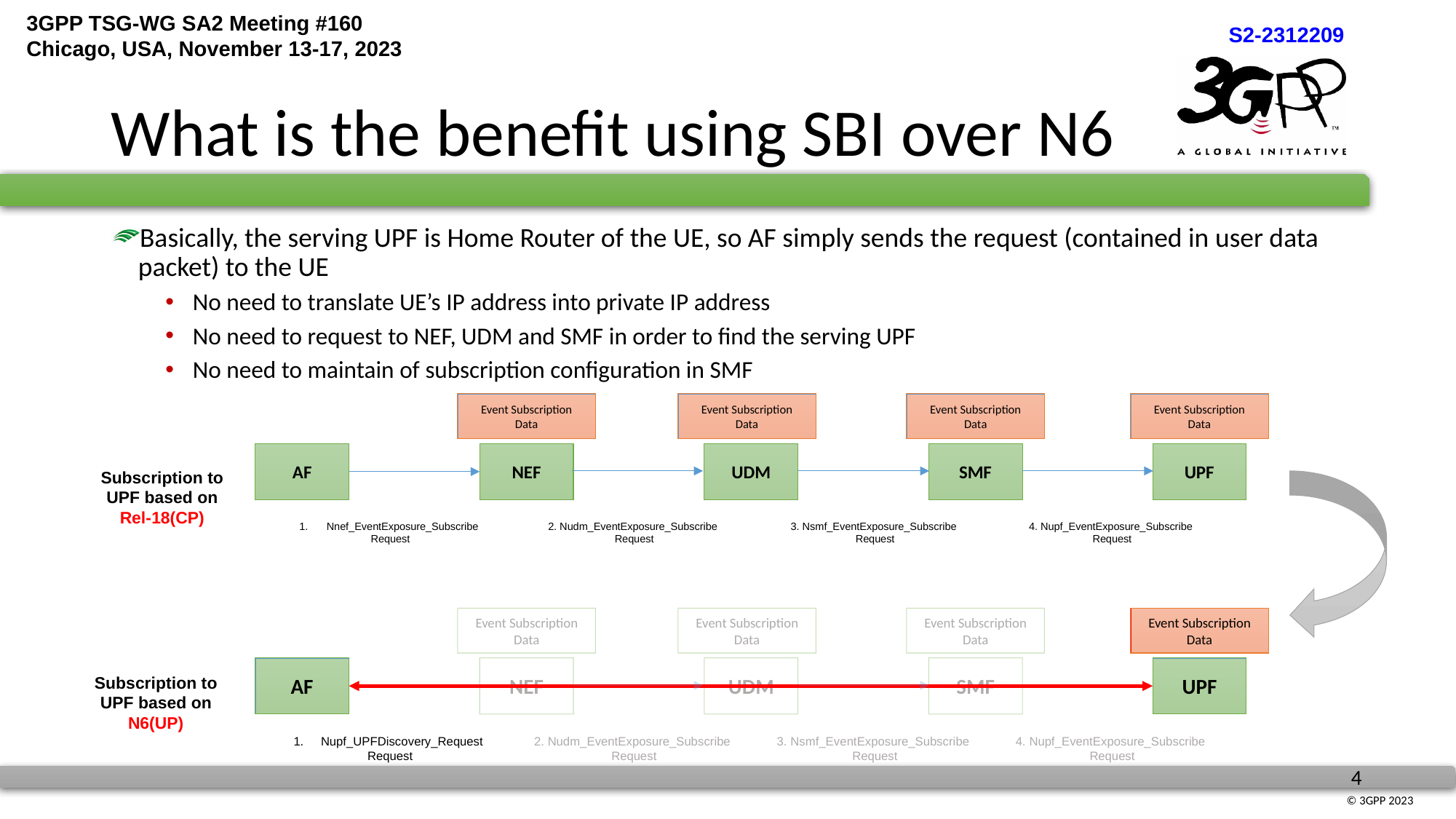

# What is the benefit using SBI over N6
Basically, the serving UPF is Home Router of the UE, so AF simply sends the request (contained in user data packet) to the UE
No need to translate UE’s IP address into private IP address
No need to request to NEF, UDM and SMF in order to find the serving UPF
No need to maintain of subscription configuration in SMF
Event Subscription Data
Event Subscription Data
Event Subscription Data
Event Subscription Data
UPF
AF
NEF
UDM
SMF
Nnef_EventExposure_Subscribe
Request
2. Nudm_EventExposure_Subscribe
Request
3. Nsmf_EventExposure_Subscribe
Request
4. Nupf_EventExposure_Subscribe
Request
Subscription to UPF based on Rel-18(CP)

Event Subscription Data
Event Subscription Data
Event Subscription Data
Event Subscription Data
UPF
AF
NEF
UDM
SMF
Nupf_UPFDiscovery_Request
Request
2. Nudm_EventExposure_Subscribe
Request
3. Nsmf_EventExposure_Subscribe
Request
4. Nupf_EventExposure_Subscribe
Request
Subscription to UPF based on N6(UP)